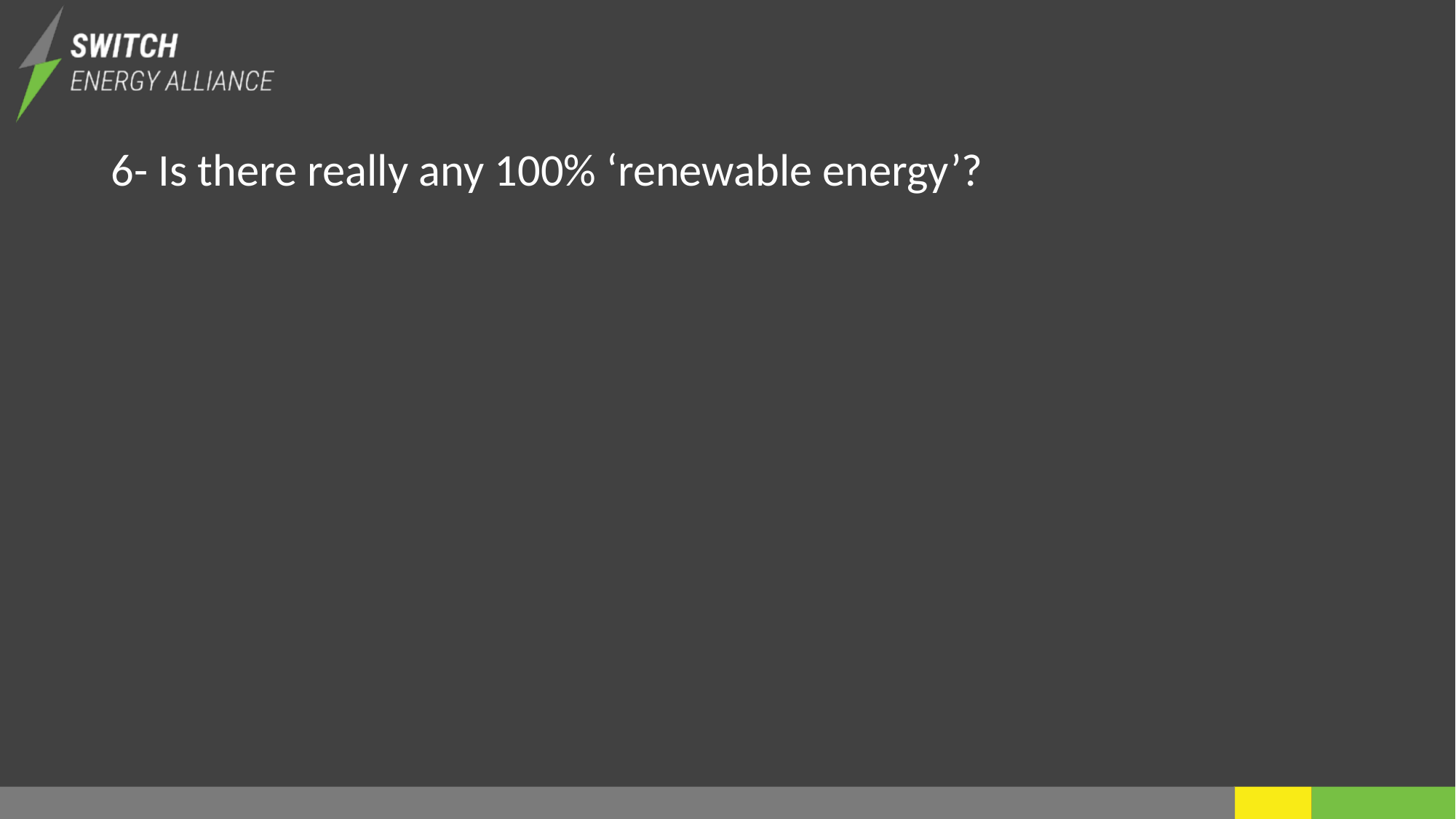

6- Is there really any 100% ‘renewable energy’?